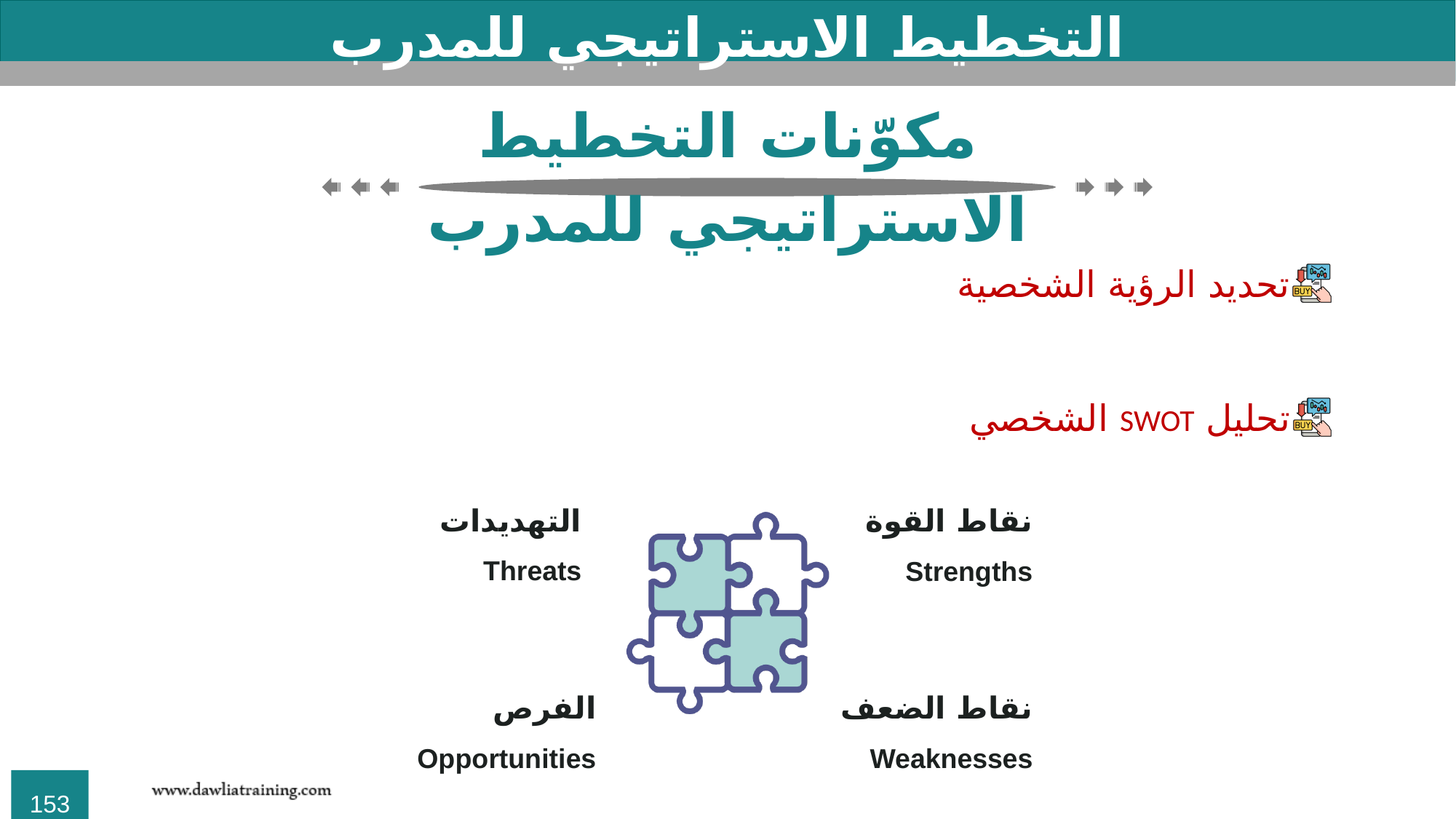

التخطيط الاستراتيجي للمدرب
مكوّنات التخطيط الاستراتيجي للمدرب

تحديد الرؤية الشخصية
تحليل SWOT الشخصي
التهديدات Threats
نقاط القوة Strengths

الفرص Opportunities
نقاط الضعف Weaknesses